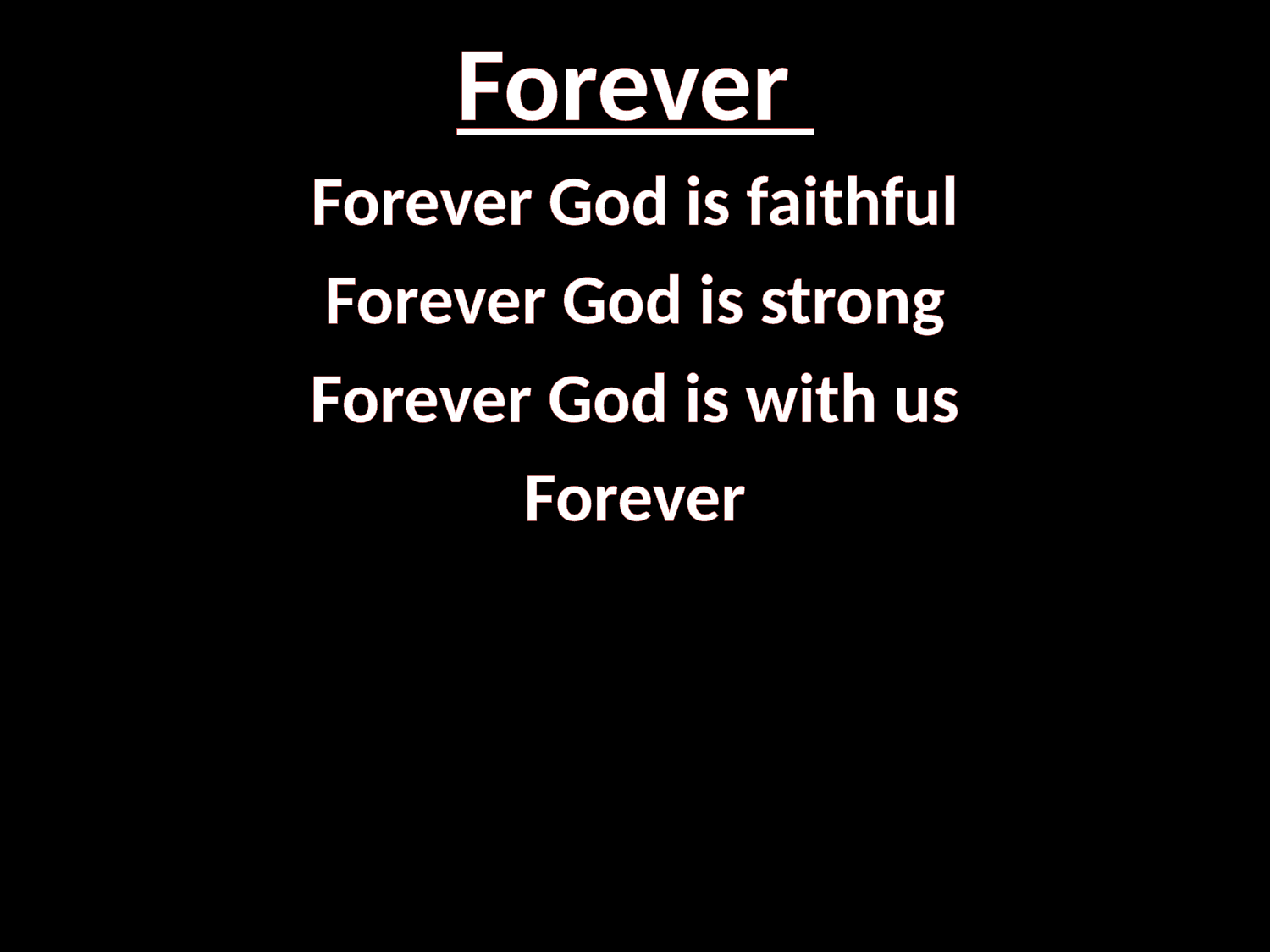

# Forever
Forever God is faithful
Forever God is strong
Forever God is with us
Forever